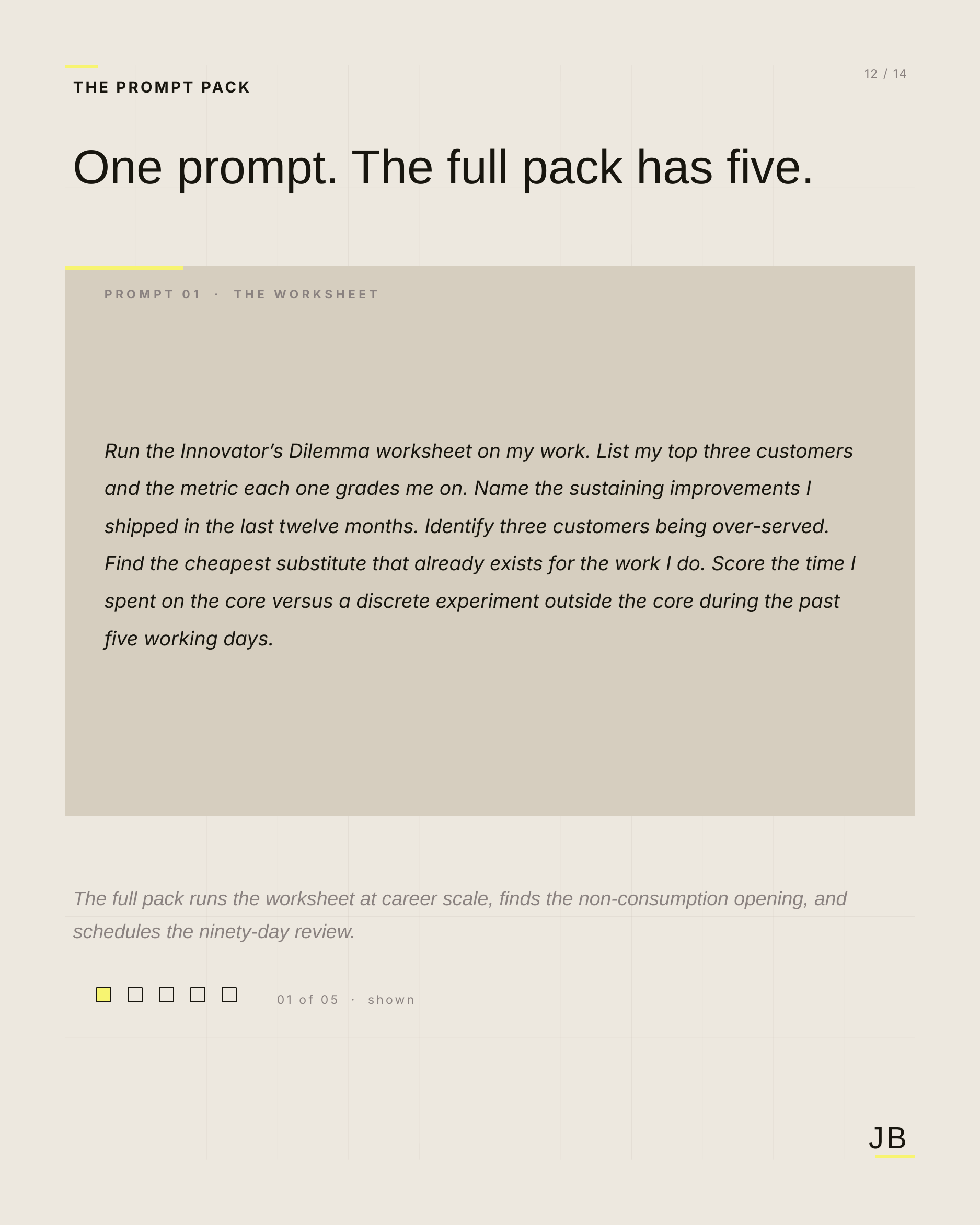

12 / 14

THE PROMPT PACK
One prompt. The full pack has five.

PROMPT 01  ·  THE WORKSHEET

Run the Innovator’s Dilemma worksheet on my work. List my top three customers and the metric each one grades me on. Name the sustaining improvements I shipped in the last twelve months. Identify three customers being over-served. Find the cheapest substitute that already exists for the work I do. Score the time I spent on the core versus a discrete experiment outside the core during the past five working days.

The full pack runs the worksheet at career scale, finds the non-consumption opening, and schedules the ninety-day review.

01 of 05  ·  shown

JB